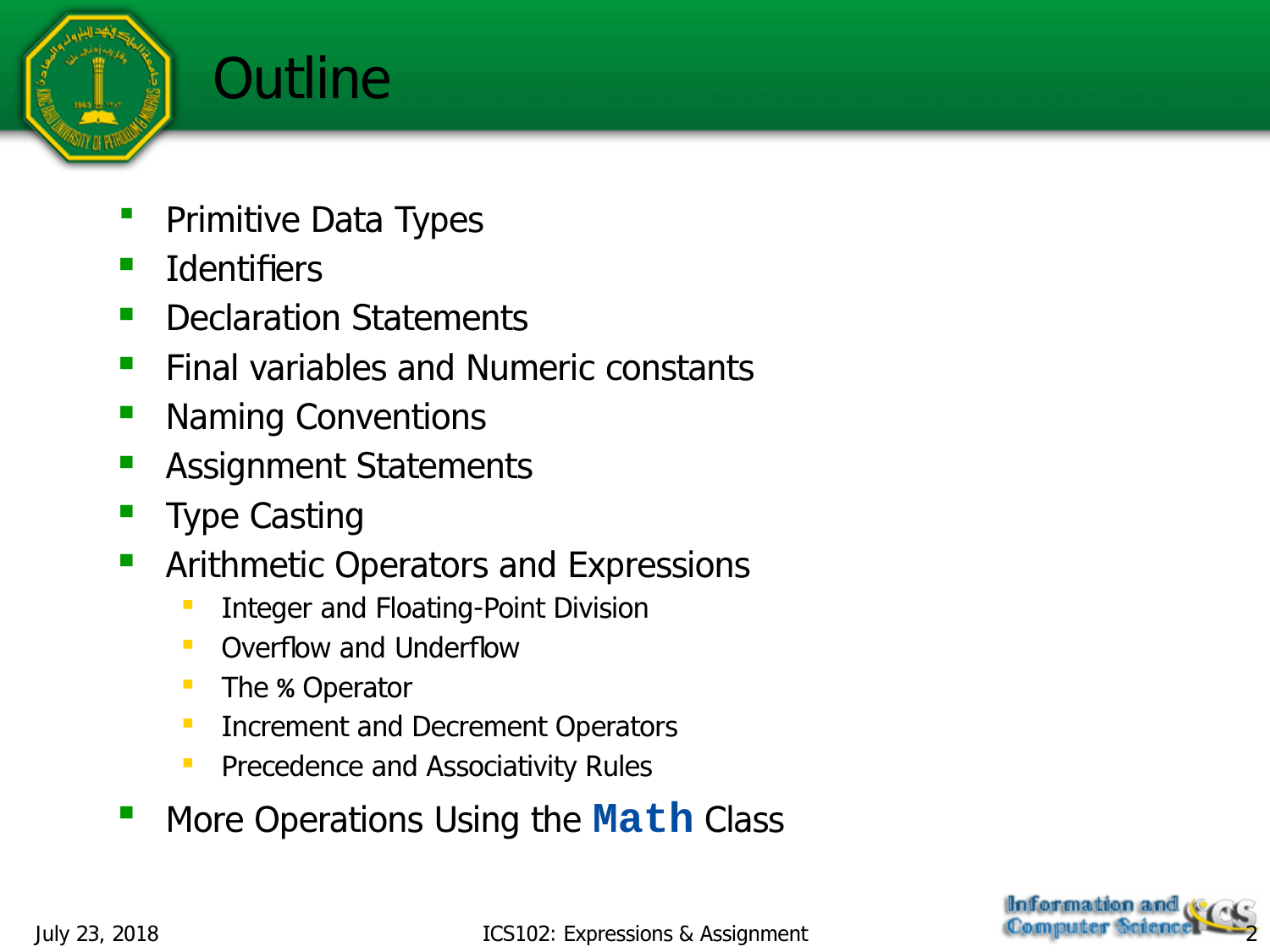

Outline
Primitive Data Types
Identifiers
Declaration Statements
Final variables and Numeric constants
Naming Conventions
Assignment Statements
Type Casting
Arithmetic Operators and Expressions
Integer and Floating-Point Division
Overflow and Underflow
The % Operator
Increment and Decrement Operators
Precedence and Associativity Rules
More Operations Using the Math Class

July 23, 2018
ICS102: Expressions & Assignment
2